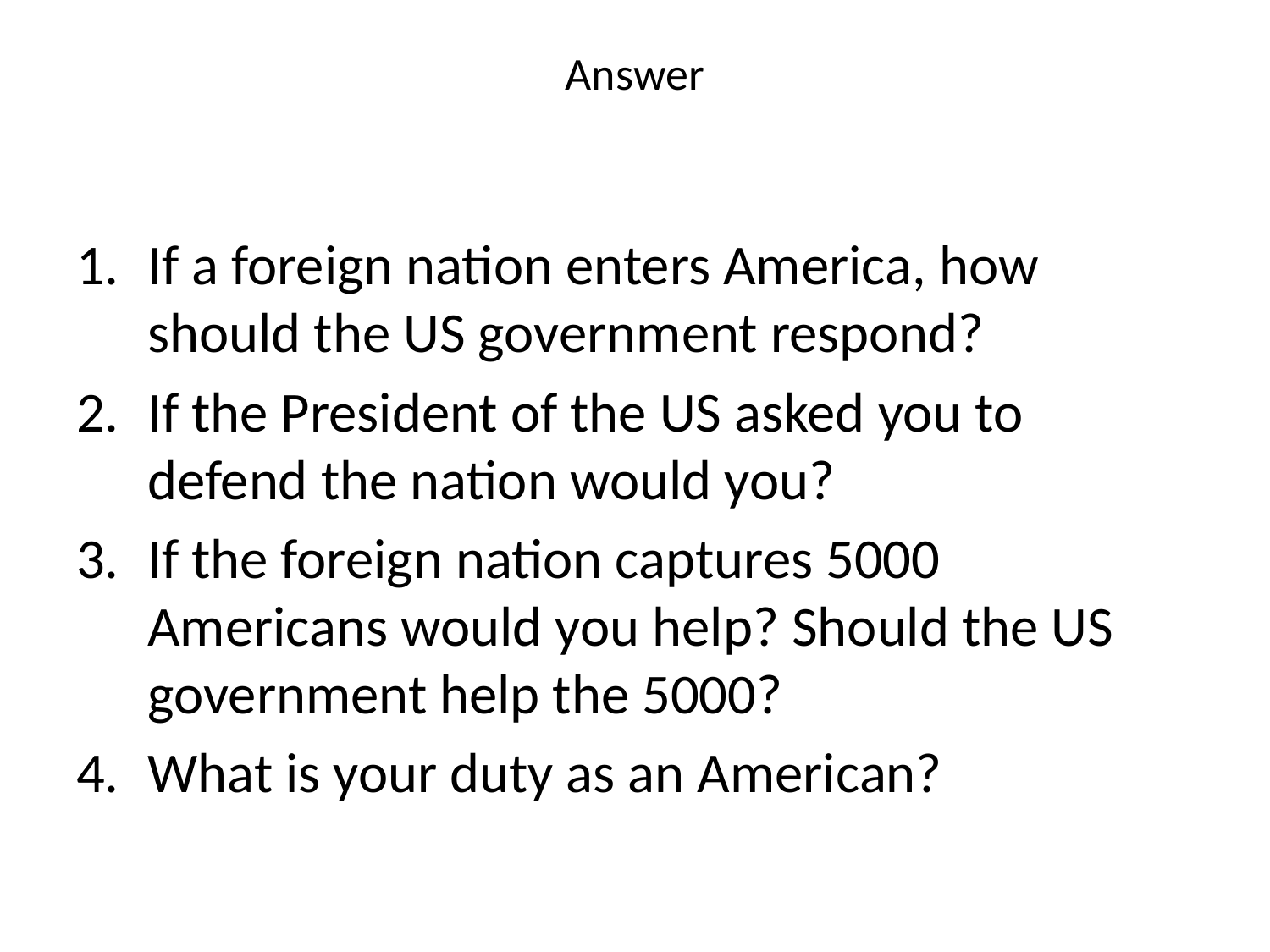

# Answer
If a foreign nation enters America, how should the US government respond?
If the President of the US asked you to defend the nation would you?
If the foreign nation captures 5000 Americans would you help? Should the US government help the 5000?
What is your duty as an American?